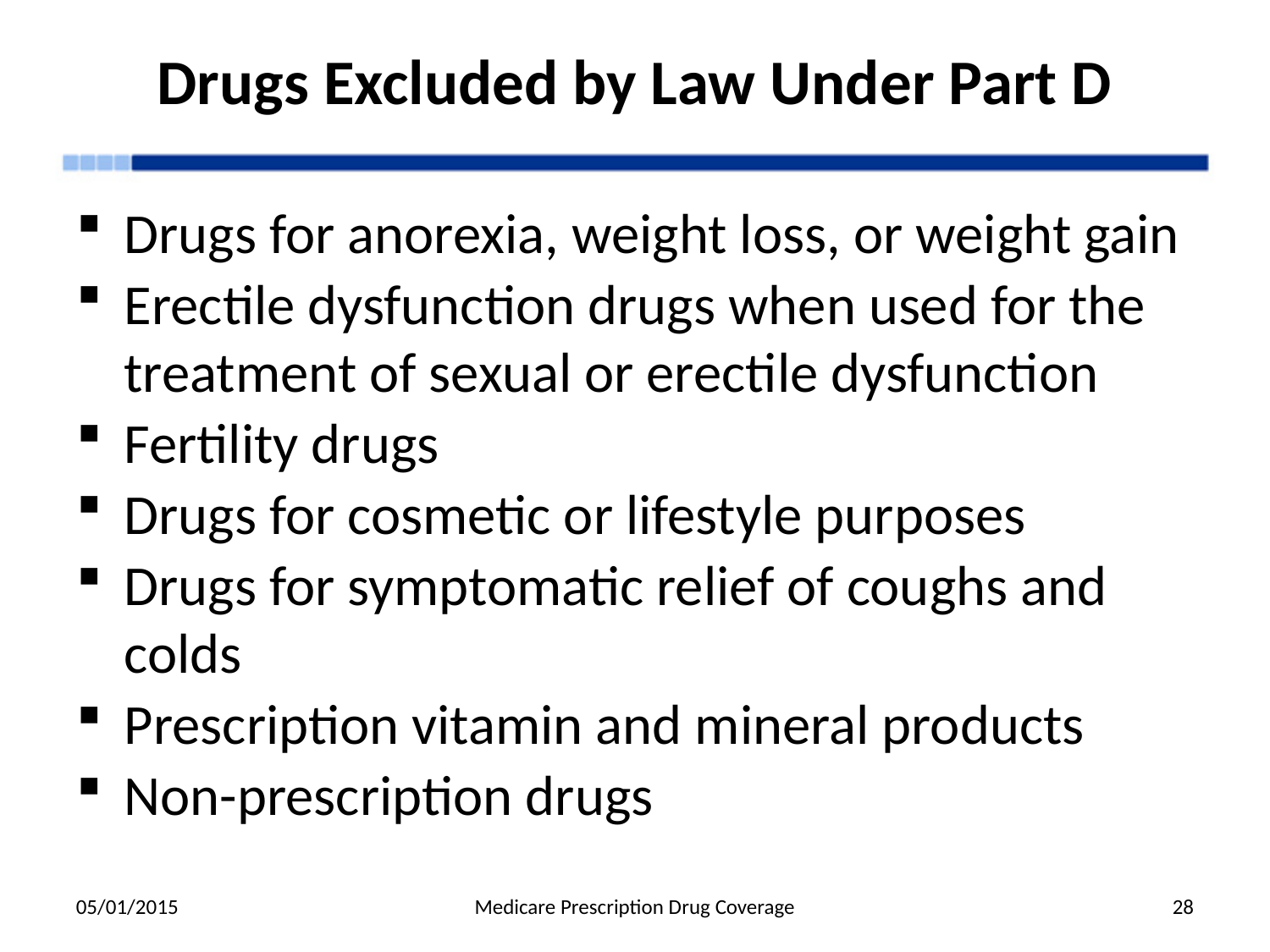

# Drugs Excluded by Law Under Part D
Drugs for anorexia, weight loss, or weight gain
Erectile dysfunction drugs when used for the treatment of sexual or erectile dysfunction
Fertility drugs
Drugs for cosmetic or lifestyle purposes
Drugs for symptomatic relief of coughs and colds
Prescription vitamin and mineral products
Non-prescription drugs
05/01/2015
Medicare Prescription Drug Coverage
28